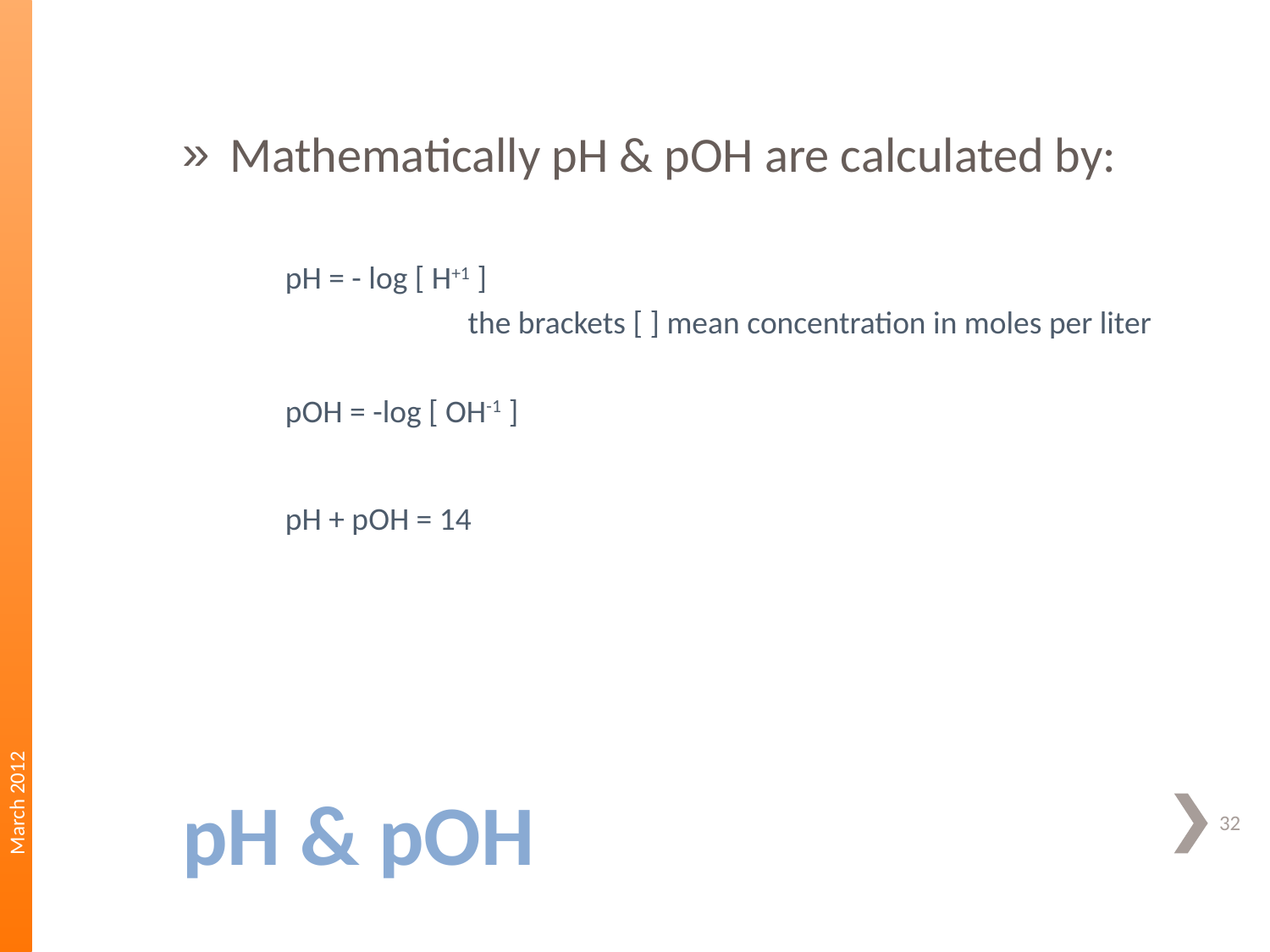

Mathematically pH & pOH are calculated by:

	pH = - log [ H+1 ]
		the brackets [ ] mean concentration in moles per liter

	pOH = -log [ OH-1 ]

	pH + pOH = 14

March 2012
# pH & pOH
32